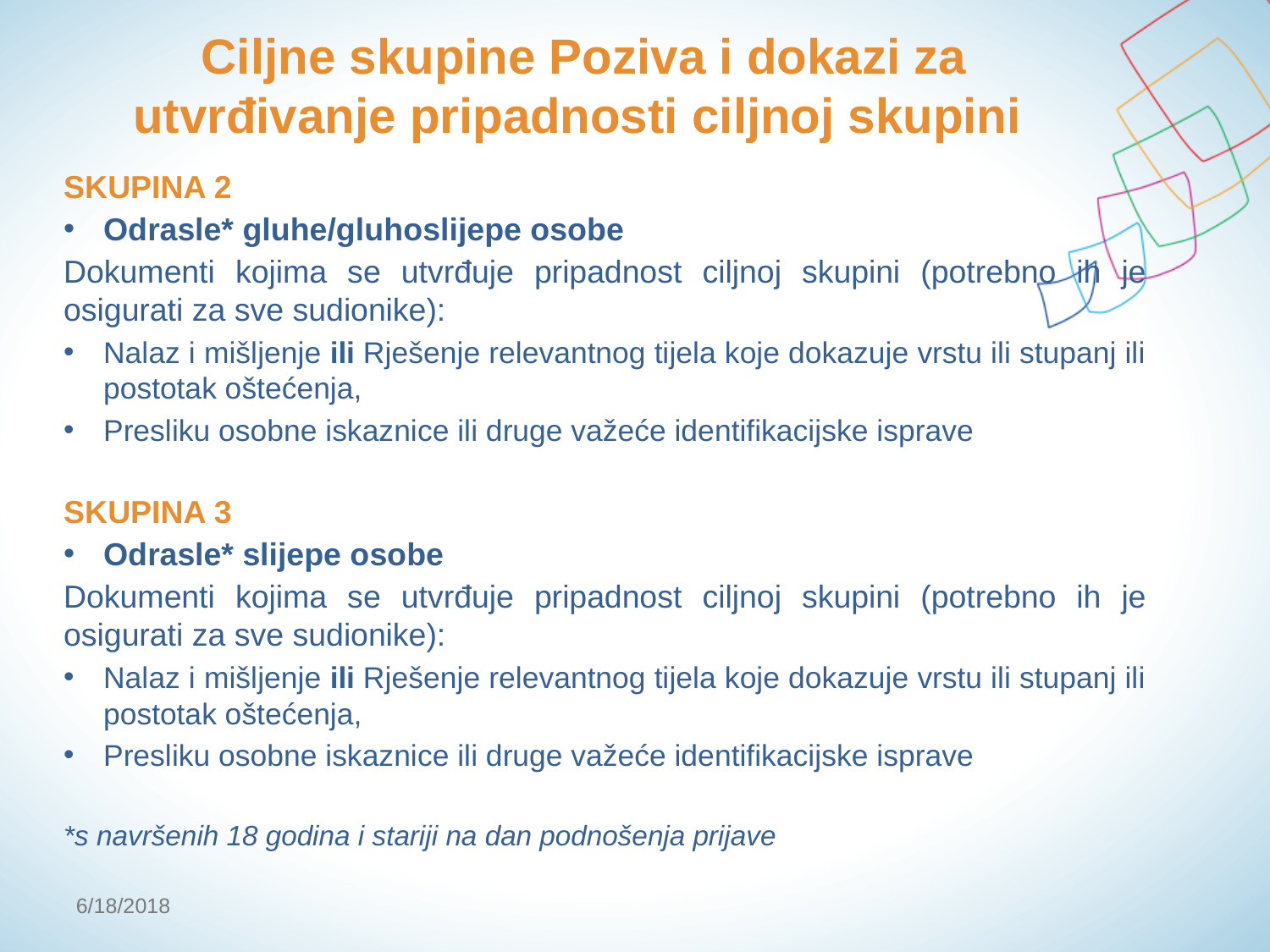

# Ciljne skupine Poziva i dokazi za utvrđivanje pripadnosti ciljnoj skupini

SKUPINA 2
Odrasle* gluhe/gluhoslijepe osobe
Dokumenti kojima se utvrđuje pripadnost ciljnoj skupini (potrebno ih je osigurati za sve sudionike):
Nalaz i mišljenje ili Rješenje relevantnog tijela koje dokazuje vrstu ili stupanj ili postotak oštećenja,
Presliku osobne iskaznice ili druge važeće identifikacijske isprave

SKUPINA 3
Odrasle* slijepe osobe
Dokumenti kojima se utvrđuje pripadnost ciljnoj skupini (potrebno ih je osigurati za sve sudionike):
Nalaz i mišljenje ili Rješenje relevantnog tijela koje dokazuje vrstu ili stupanj ili postotak oštećenja,
Presliku osobne iskaznice ili druge važeće identifikacijske isprave

*s navršenih 18 godina i stariji na dan podnošenja prijave